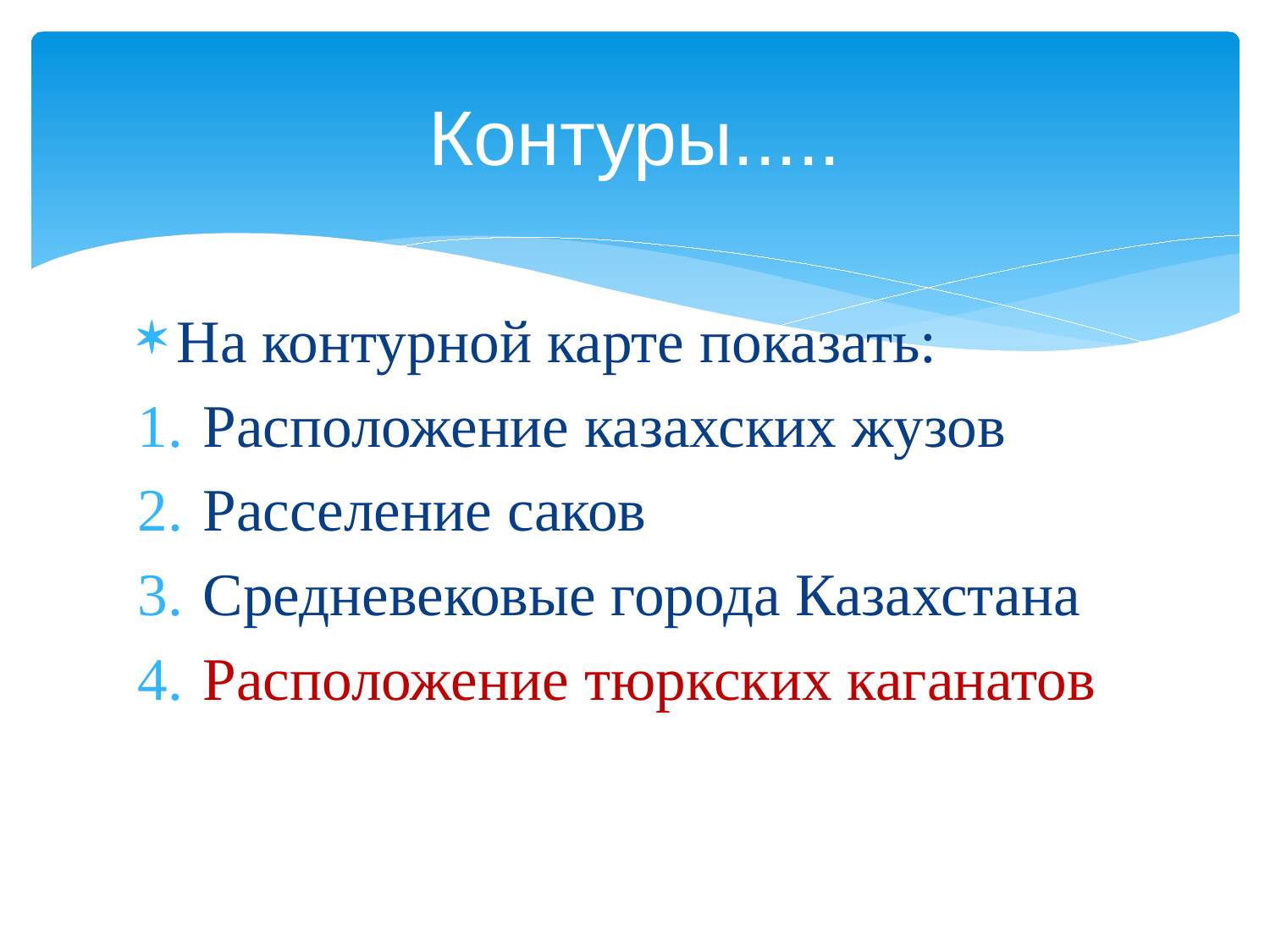

# Контуры.....
На контурной карте показать:
Расположение казахских жузов
Расселение саков
Средневековые города Казахстана
Расположение тюркских каганатов